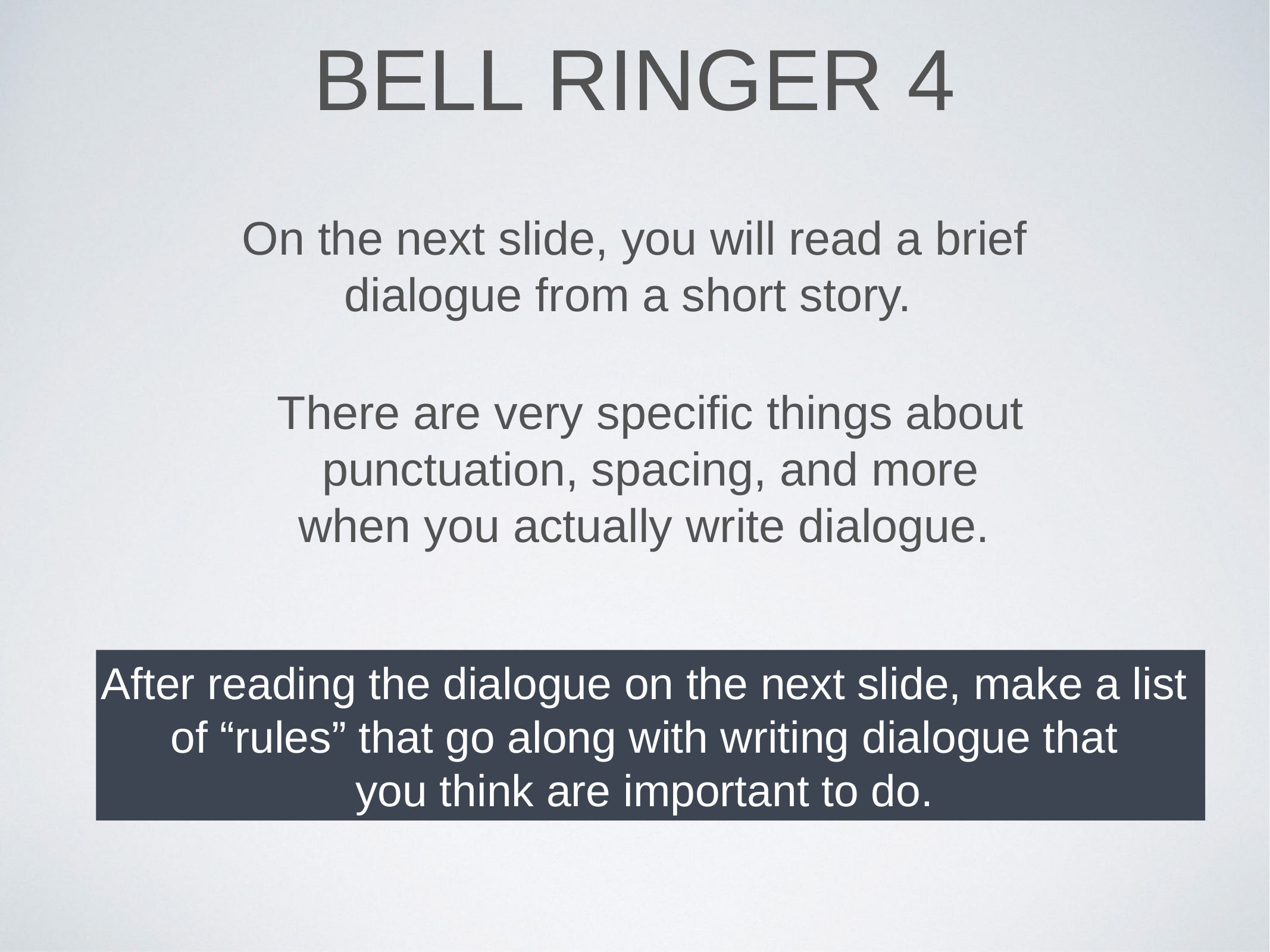

# Bell Ringer 4
On the next slide, you will read a brief dialogue from a short story.
There are very specific things about punctuation, spacing, and more
when you actually write dialogue.
After reading the dialogue on the next slide, make a list
of “rules” that go along with writing dialogue that
you think are important to do.